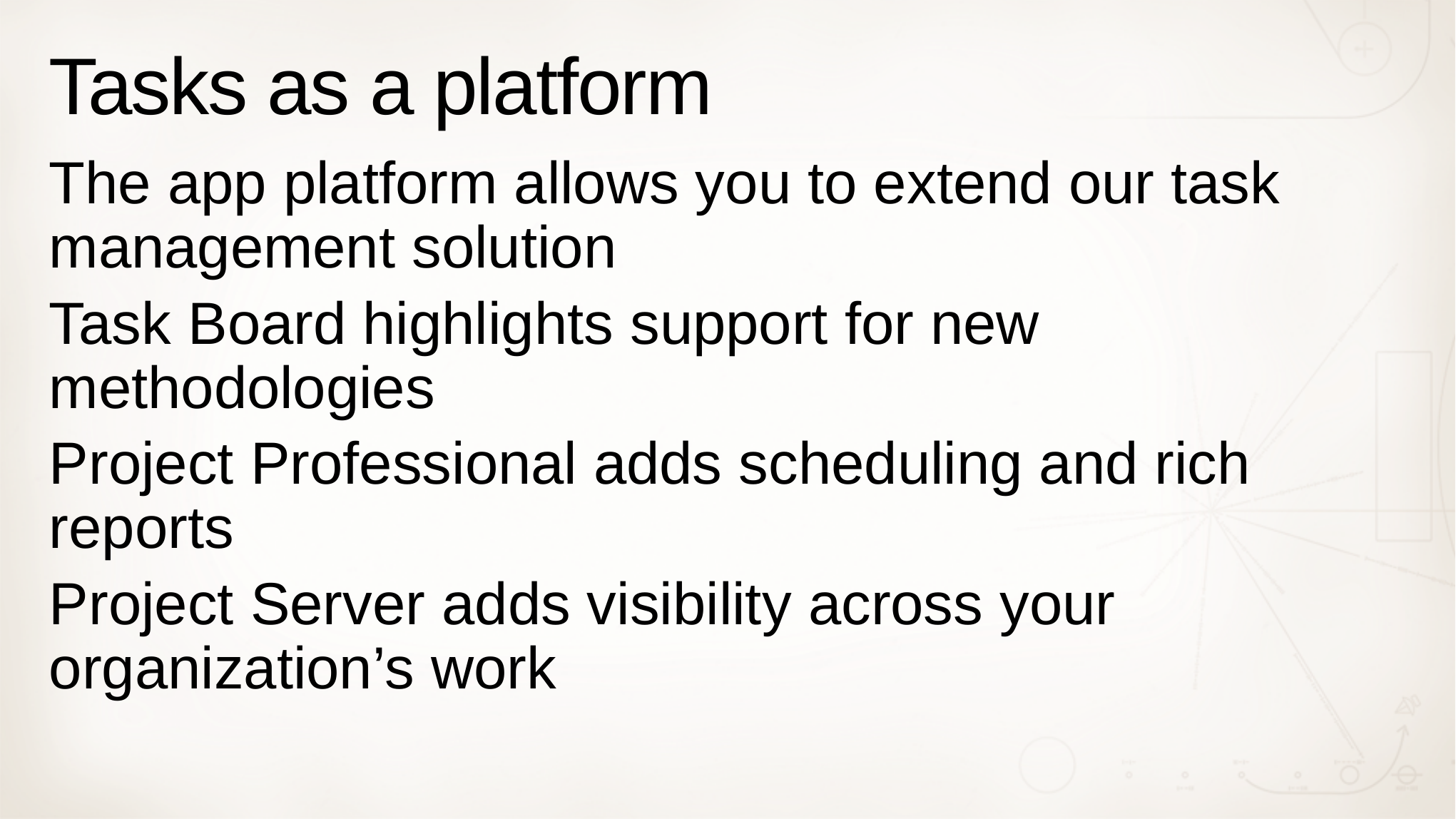

# Tasks as a platform
The app platform allows you to extend our task management solution
Task Board highlights support for new methodologies
Project Professional adds scheduling and rich reports
Project Server adds visibility across your organization’s work